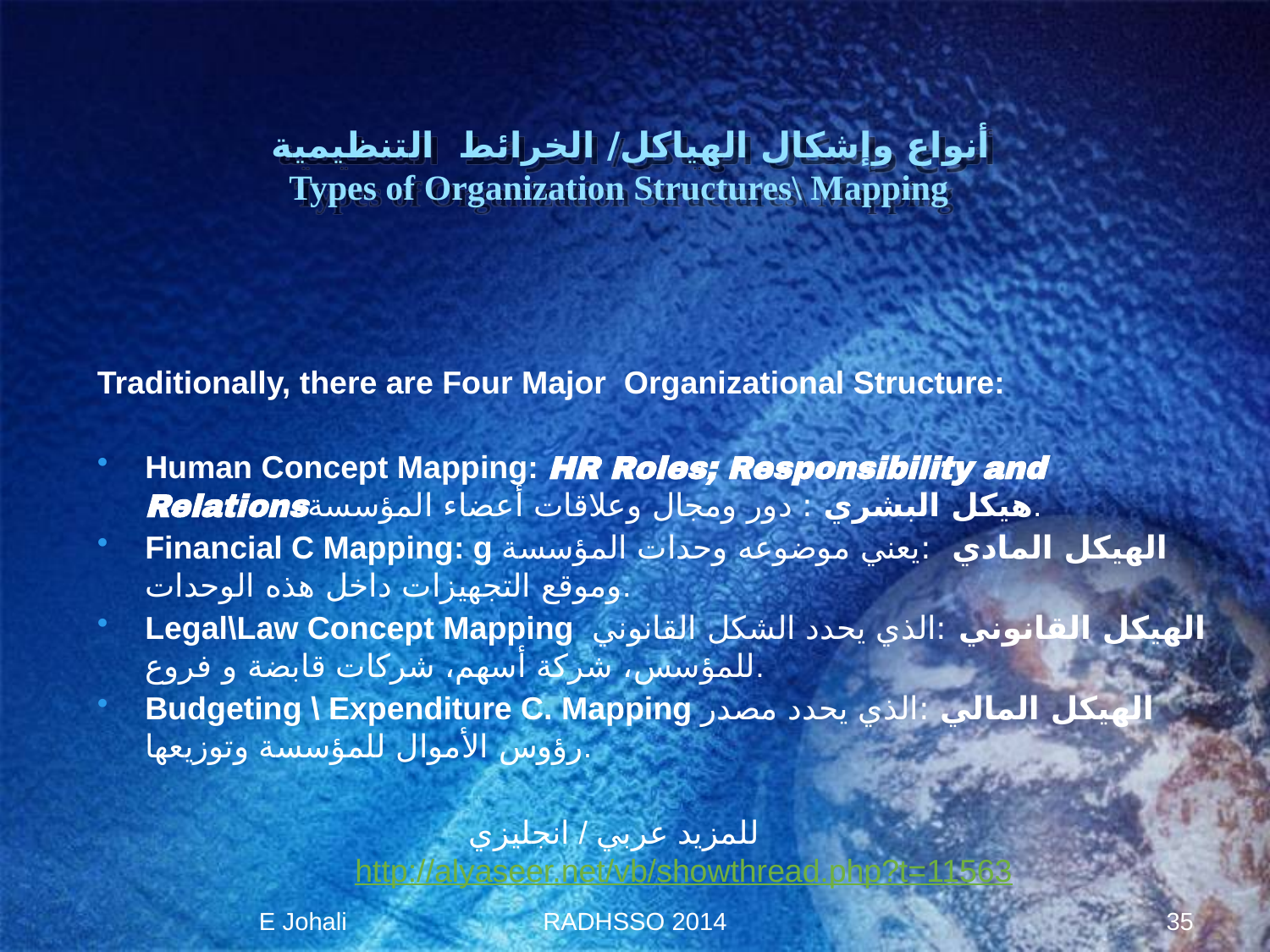

# أنواع وإشكال الهياكل/ الخرائط  التنظيمية Types of Organization Structures\ Mapping
Traditionally, there are Four Major  Organizational Structure:

Human Concept Mapping: HR Roles; Responsibility and Relationsهيكل البشري : دور ومجال وعلاقات أعضاء المؤسسة.
Financial C Mapping: g الهيكل المادي  :يعني موضوعه وحدات المؤسسة وموقع التجهيزات داخل هذه الوحدات.
Legal\Law Concept Mapping  الهيكل القانوني :الذي يحدد الشكل القانوني للمؤسس، شركة أسهم، شركات قابضة و فروع.
Budgeting \ Expenditure C. Mapping الهيكل المالي :الذي يحدد مصدر رؤوس الأموال للمؤسسة وتوزيعها.
للمزيد عربي / انجليزي
http://alyaseer.net/vb/showthread.php?t=11563
E Johali
RADHSSO 2014
35